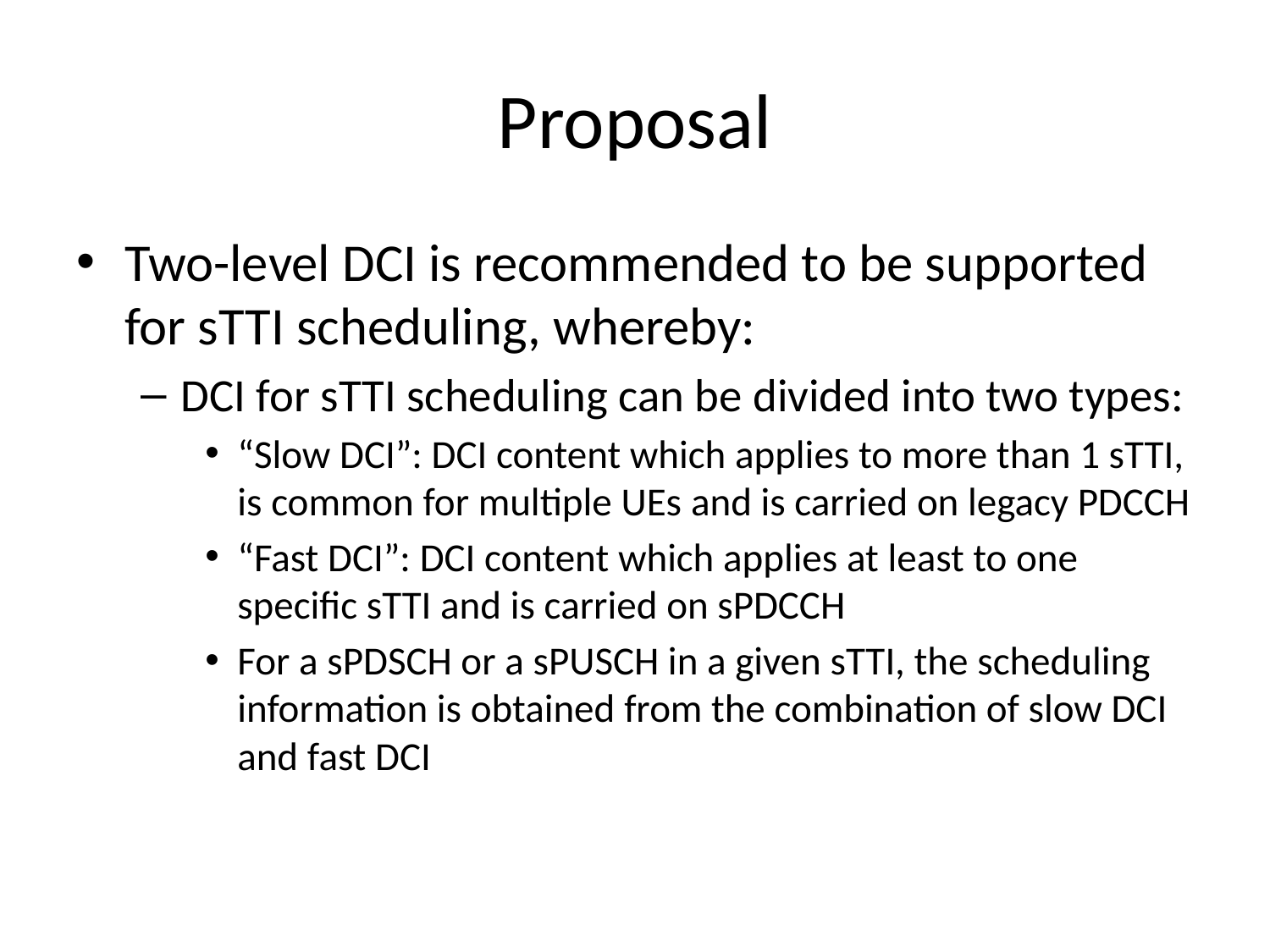

# Proposal
Two-level DCI is recommended to be supported for sTTI scheduling, whereby:
DCI for sTTI scheduling can be divided into two types:
“Slow DCI”: DCI content which applies to more than 1 sTTI, is common for multiple UEs and is carried on legacy PDCCH
“Fast DCI”: DCI content which applies at least to one specific sTTI and is carried on sPDCCH
For a sPDSCH or a sPUSCH in a given sTTI, the scheduling information is obtained from the combination of slow DCI and fast DCI